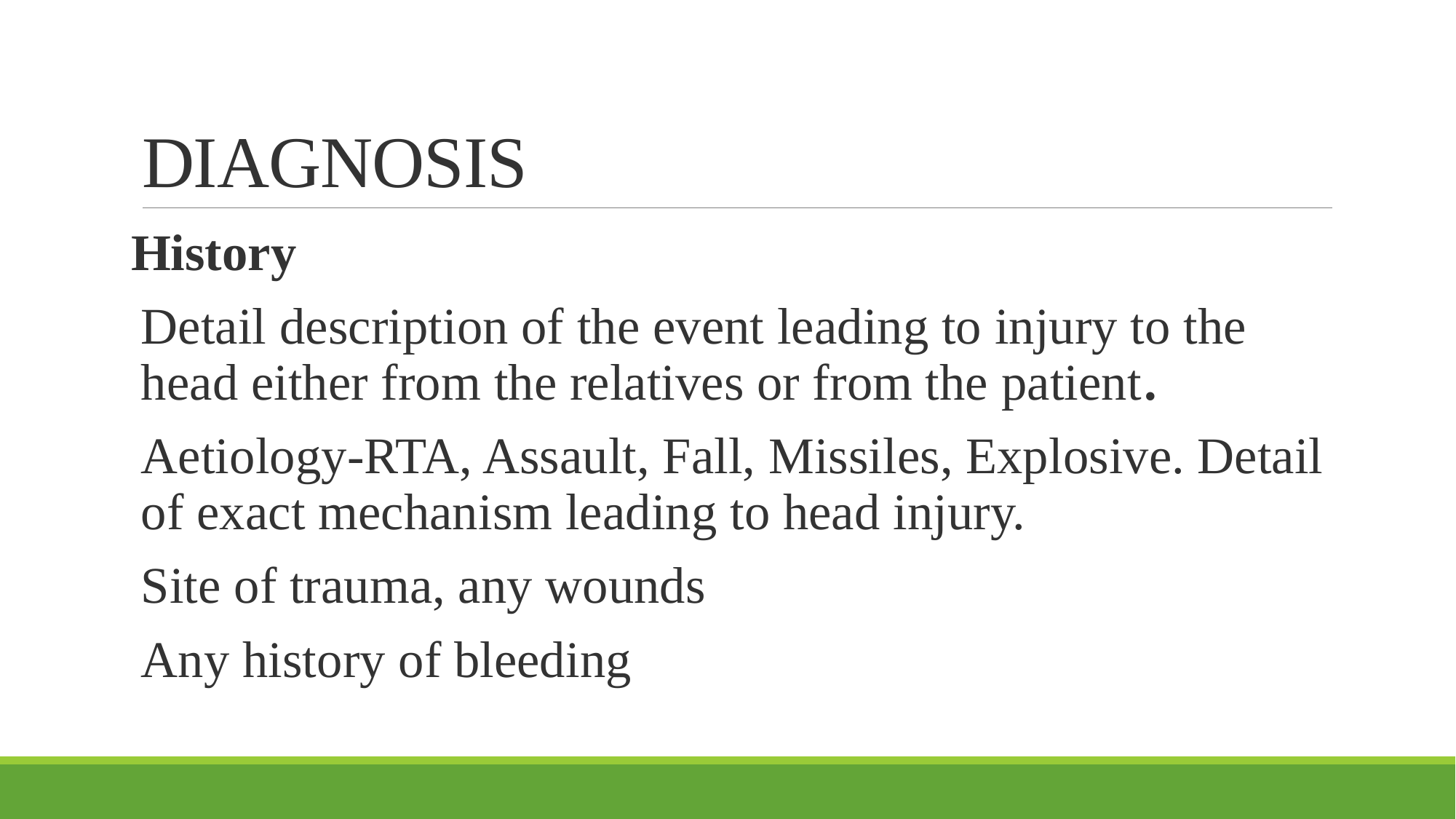

# DIAGNOSIS
History
Detail description of the event leading to injury to the head either from the relatives or from the patient.
Aetiology-RTA, Assault, Fall, Missiles, Explosive. Detail of exact mechanism leading to head injury.
Site of trauma, any wounds
Any history of bleeding